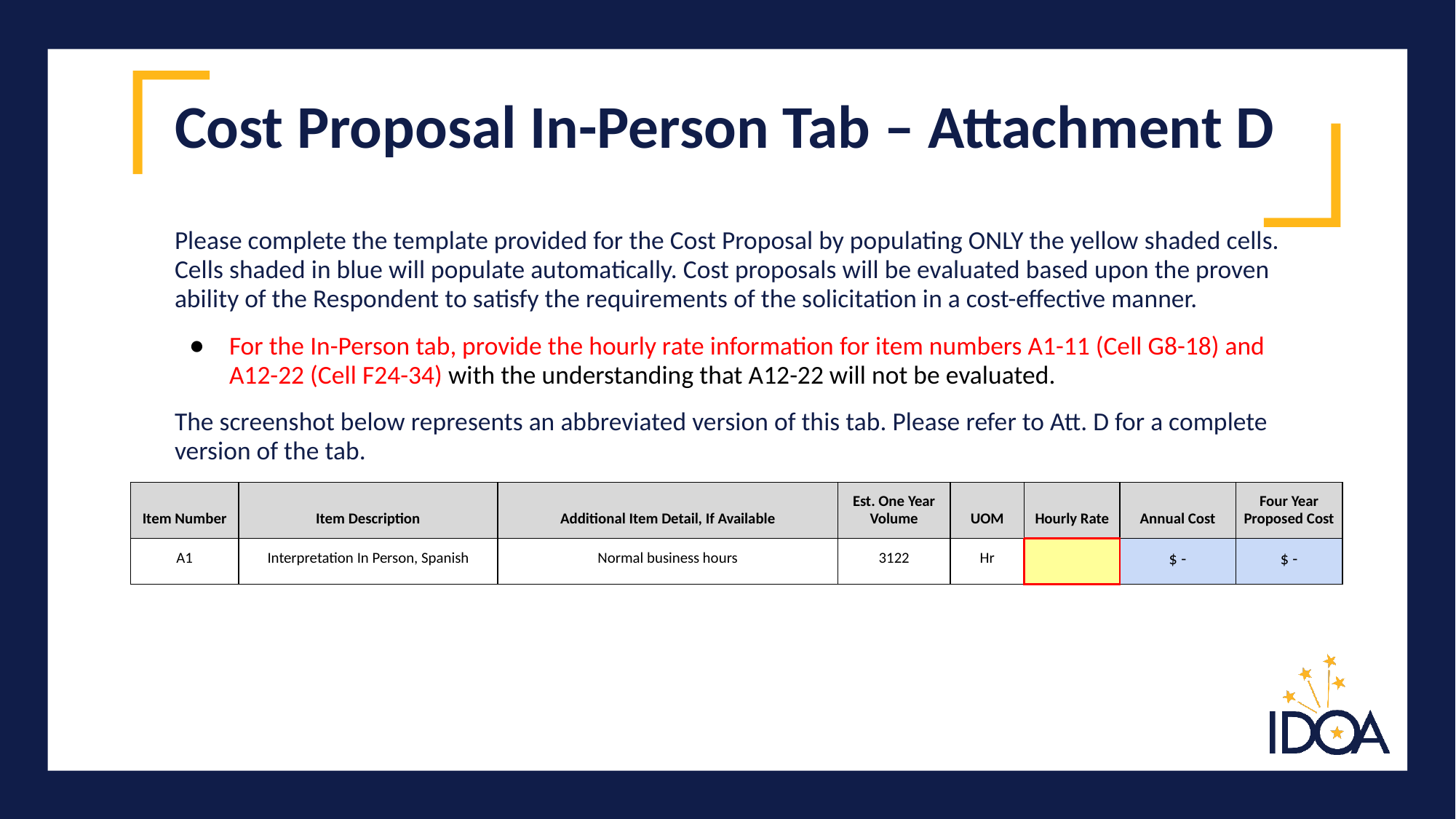

# Cost Proposal In-Person Tab – Attachment D
Please complete the template provided for the Cost Proposal by populating ONLY the yellow shaded cells. Cells shaded in blue will populate automatically. Cost proposals will be evaluated based upon the proven ability of the Respondent to satisfy the requirements of the solicitation in a cost-effective manner.
For the In-Person tab, provide the hourly rate information for item numbers A1-11 (Cell G8-18) and A12-22 (Cell F24-34) with the understanding that A12-22 will not be evaluated.
The screenshot below represents an abbreviated version of this tab. Please refer to Att. D for a complete version of the tab.
| Item Number | Item Description | Additional Item Detail, If Available | Est. One Year Volume | UOM | Hourly Rate | Annual Cost | Four Year Proposed Cost |
| --- | --- | --- | --- | --- | --- | --- | --- |
| A1 | Interpretation In Person, Spanish | Normal business hours | 3122 | Hr |  | $ - | $ - |